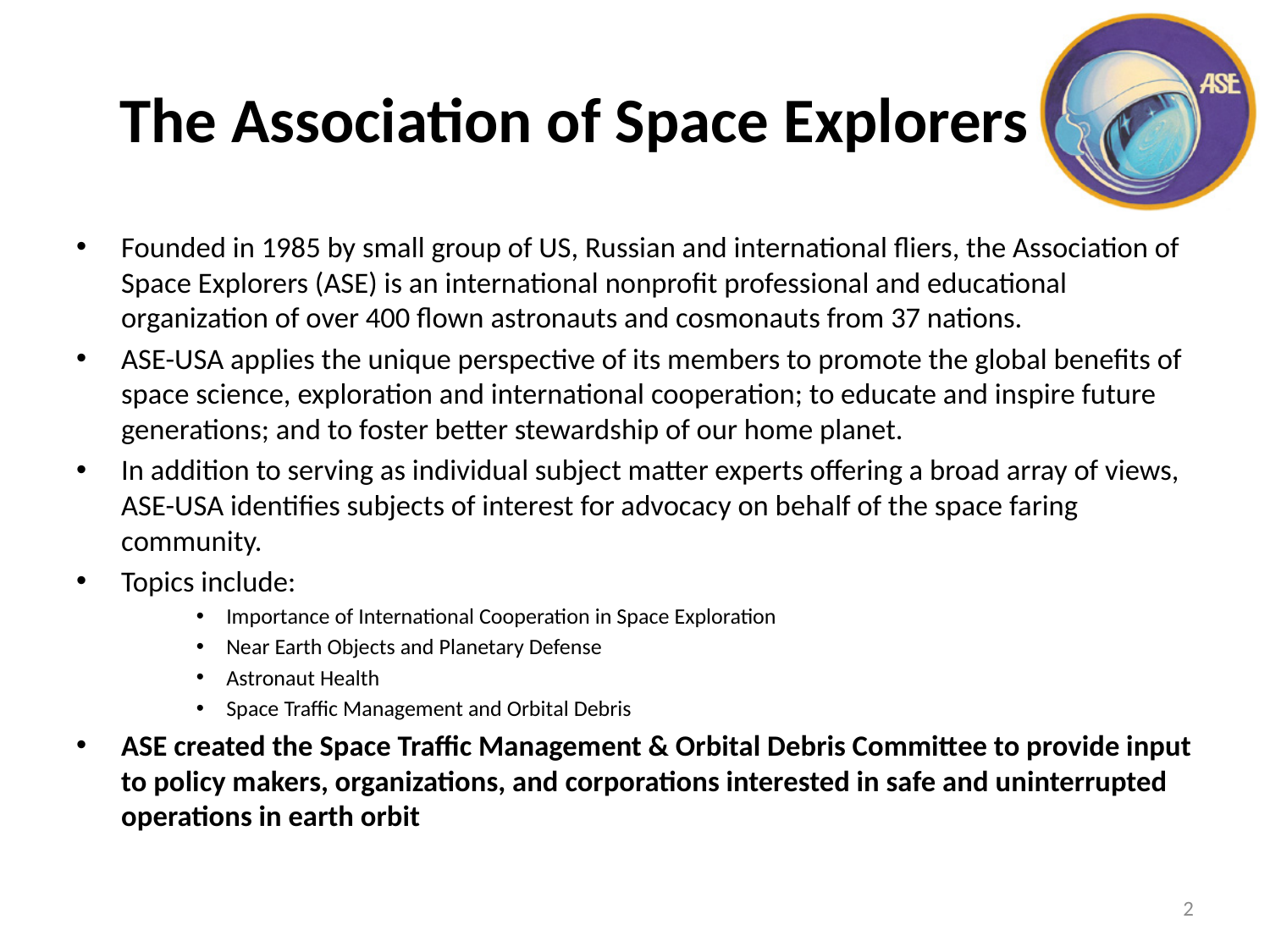

# The Association of Space Explorers
Founded in 1985 by small group of US, Russian and international fliers, the Association of Space Explorers (ASE) is an international nonprofit professional and educational organization of over 400 flown astronauts and cosmonauts from 37 nations.
ASE-USA applies the unique perspective of its members to promote the global benefits of space science, exploration and international cooperation; to educate and inspire future generations; and to foster better stewardship of our home planet.
In addition to serving as individual subject matter experts offering a broad array of views, ASE-USA identifies subjects of interest for advocacy on behalf of the space faring community.
Topics include:
Importance of International Cooperation in Space Exploration
Near Earth Objects and Planetary Defense
Astronaut Health
Space Traffic Management and Orbital Debris
ASE created the Space Traffic Management & Orbital Debris Committee to provide input to policy makers, organizations, and corporations interested in safe and uninterrupted operations in earth orbit
2